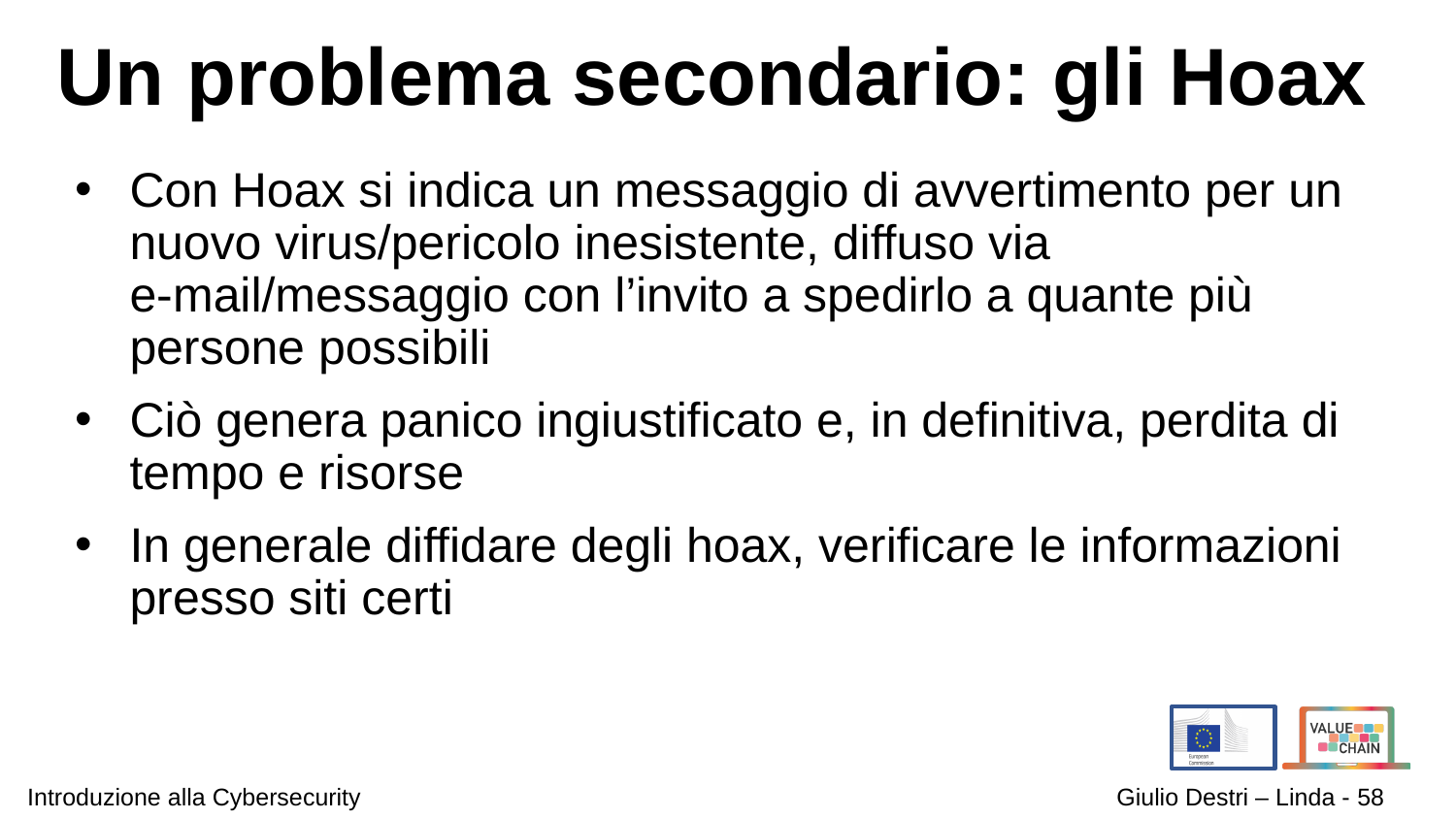

# Un problema secondario: gli Hoax
Con Hoax si indica un messaggio di avvertimento per un nuovo virus/pericolo inesistente, diffuso via e-mail/messaggio con l’invito a spedirlo a quante più persone possibili
Ciò genera panico ingiustificato e, in definitiva, perdita di tempo e risorse
In generale diffidare degli hoax, verificare le informazioni presso siti certi